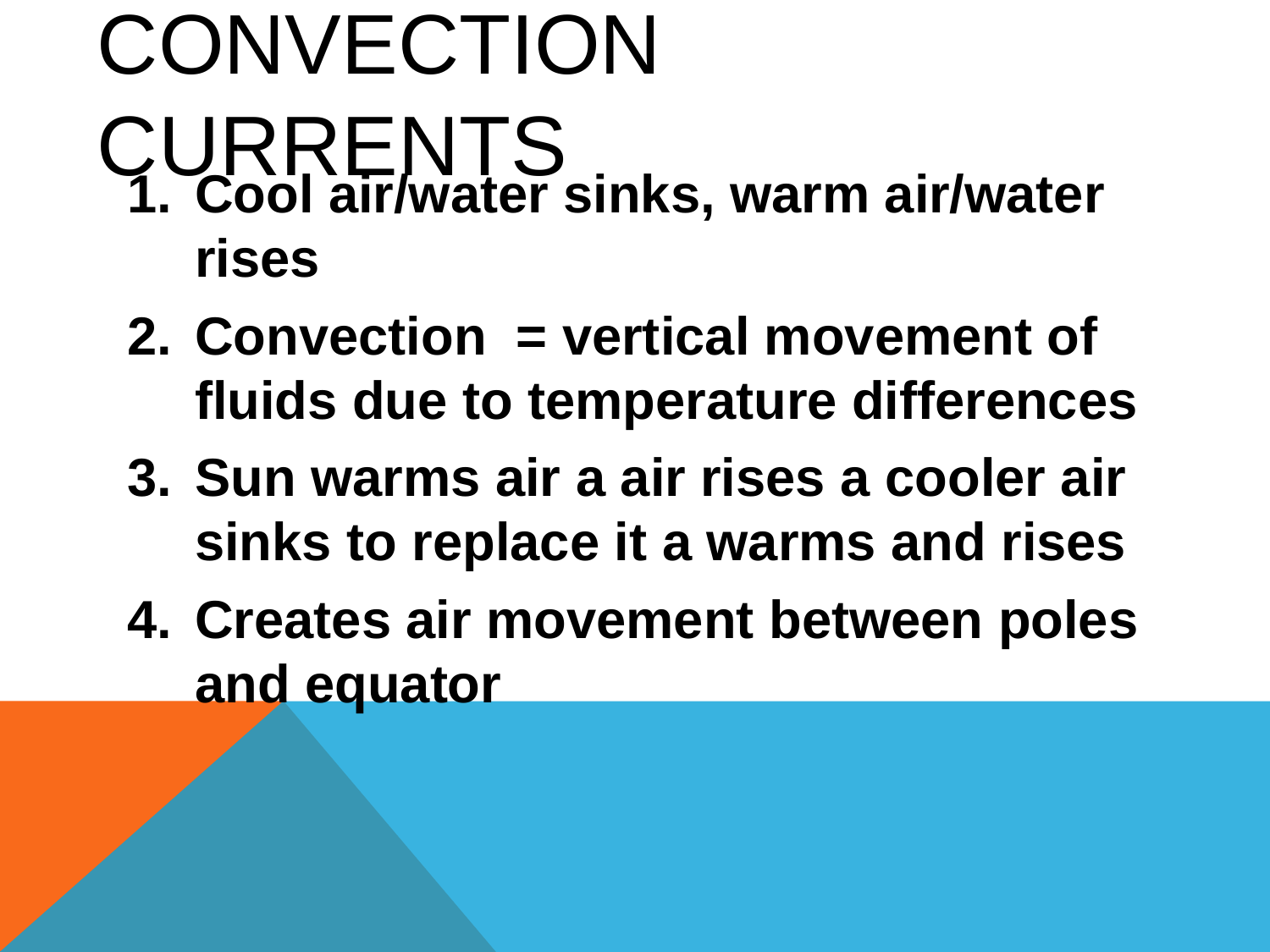

# Convection currents
Cool air/water sinks, warm air/water rises
Convection  = vertical movement of fluids due to temperature differences
Sun warms air a air rises a cooler air sinks to replace it a warms and rises
Creates air movement between poles and equator